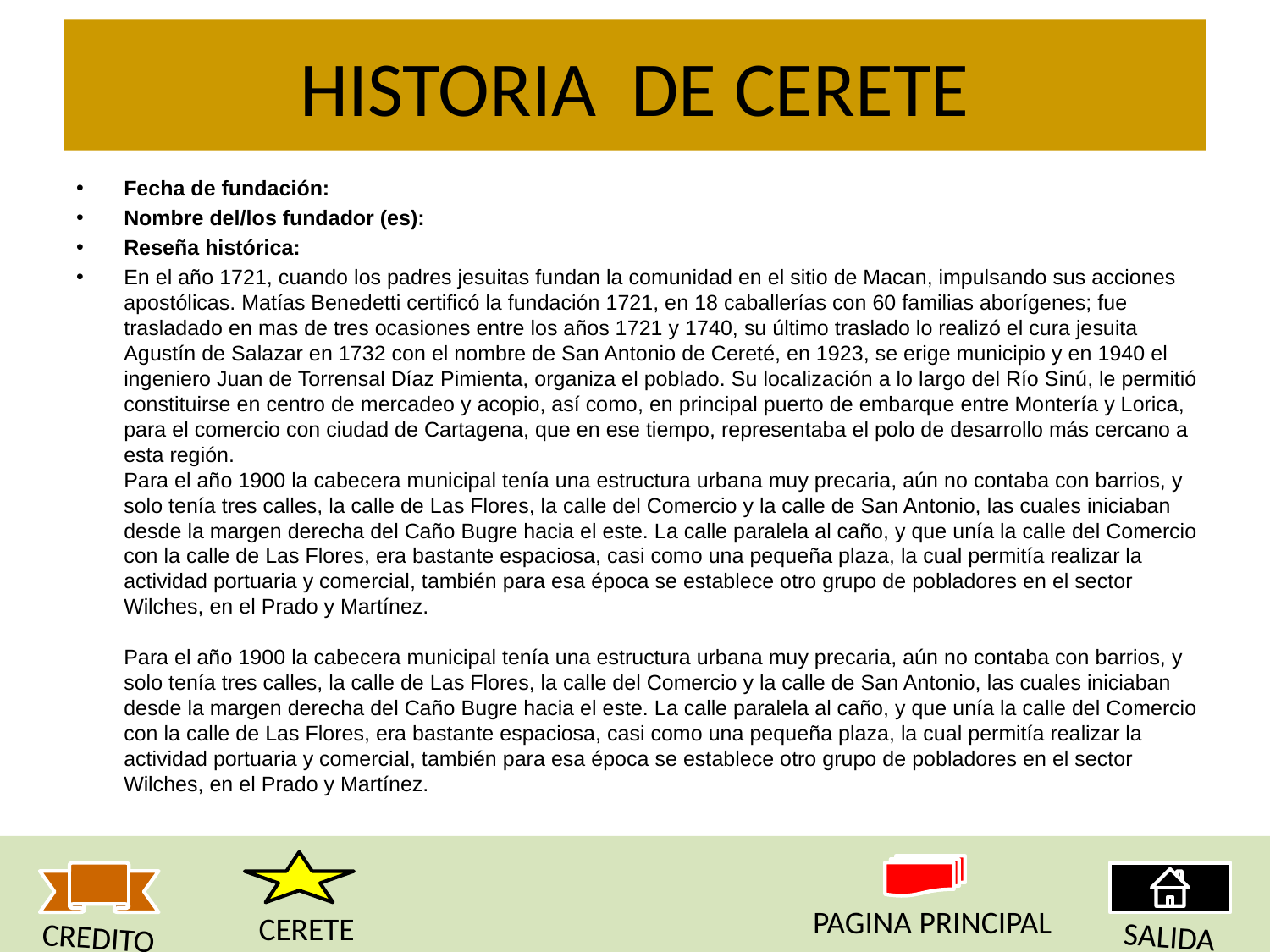

# HISTORIA  DE CERETE
Fecha de fundación:
Nombre del/los fundador (es):
Reseña histórica:
En el año 1721, cuando los padres jesuitas fundan la comunidad en el sitio de Macan, impulsando sus acciones apostólicas. Matías Benedetti certificó la fundación 1721, en 18 caballerías con 60 familias aborígenes; fue trasladado en mas de tres ocasiones entre los años 1721 y 1740, su último traslado lo realizó el cura jesuita Agustín de Salazar en 1732 con el nombre de San Antonio de Cereté, en 1923, se erige municipio y en 1940 el ingeniero Juan de Torrensal Díaz Pimienta, organiza el poblado. Su localización a lo largo del Río Sinú, le permitió constituirse en centro de mercadeo y acopio, así como, en principal puerto de embarque entre Montería y Lorica, para el comercio con ciudad de Cartagena, que en ese tiempo, representaba el polo de desarrollo más cercano a esta región.
Para el año 1900 la cabecera municipal tenía una estructura urbana muy precaria, aún no contaba con barrios, y solo tenía tres calles, la calle de Las Flores, la calle del Comercio y la calle de San Antonio, las cuales iniciaban desde la margen derecha del Caño Bugre hacia el este. La calle paralela al caño, y que unía la calle del Comercio con la calle de Las Flores, era bastante espaciosa, casi como una pequeña plaza, la cual permitía realizar la actividad portuaria y comercial, también para esa época se establece otro grupo de pobladores en el sector Wilches, en el Prado y Martínez.
Para el año 1900 la cabecera municipal tenía una estructura urbana muy precaria, aún no contaba con barrios, y solo tenía tres calles, la calle de Las Flores, la calle del Comercio y la calle de San Antonio, las cuales iniciaban desde la margen derecha del Caño Bugre hacia el este. La calle paralela al caño, y que unía la calle del Comercio con la calle de Las Flores, era bastante espaciosa, casi como una pequeña plaza, la cual permitía realizar la actividad portuaria y comercial, también para esa época se establece otro grupo de pobladores en el sector Wilches, en el Prado y Martínez.

PAGINA PRINCIPAL
CERETE
SALIDA
CREDITO